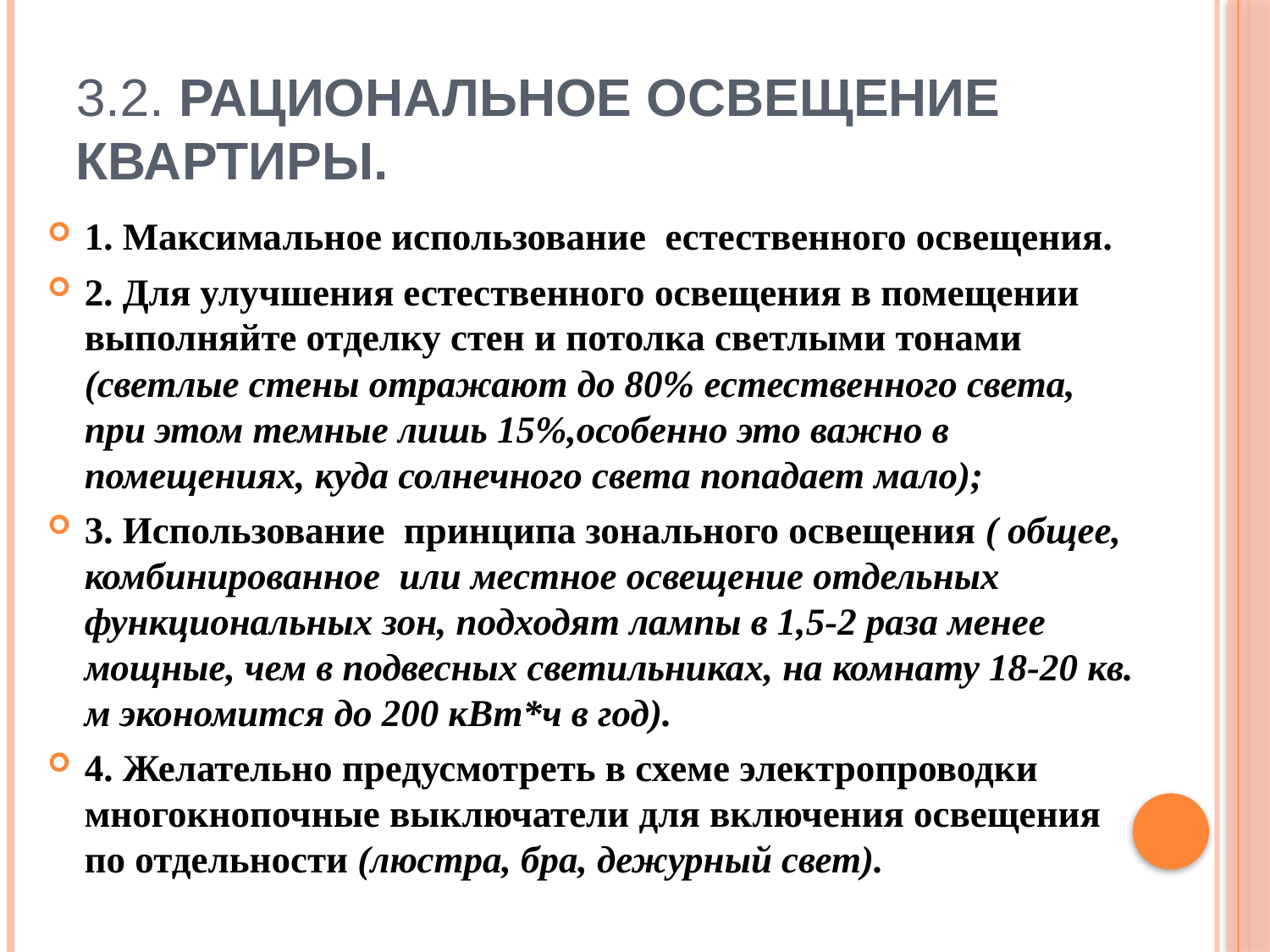

# 3.2. Рациональное освещение квартиры.
1. Максимальное использование  естественного освещения.
2. Для улучшения естественного освещения в помещении выполняйте отделку стен и потолка светлыми тонами (светлые стены отражают до 80% естественного света, при этом темные лишь 15%,особенно это важно в помещениях, куда солнечного света попадает мало);
3. Использование  принципа зонального освещения ( общее, комбинированное  или местное освещение отдельных функциональных зон, подходят лампы в 1,5-2 раза менее мощные, чем в подвесных светильниках, на комнату 18-20 кв. м экономится до 200 кВт*ч в год).
4. Желательно предусмотреть в схеме электропроводки многокнопочные выключатели для включения освещения по отдельности (люстра, бра, дежурный свет).